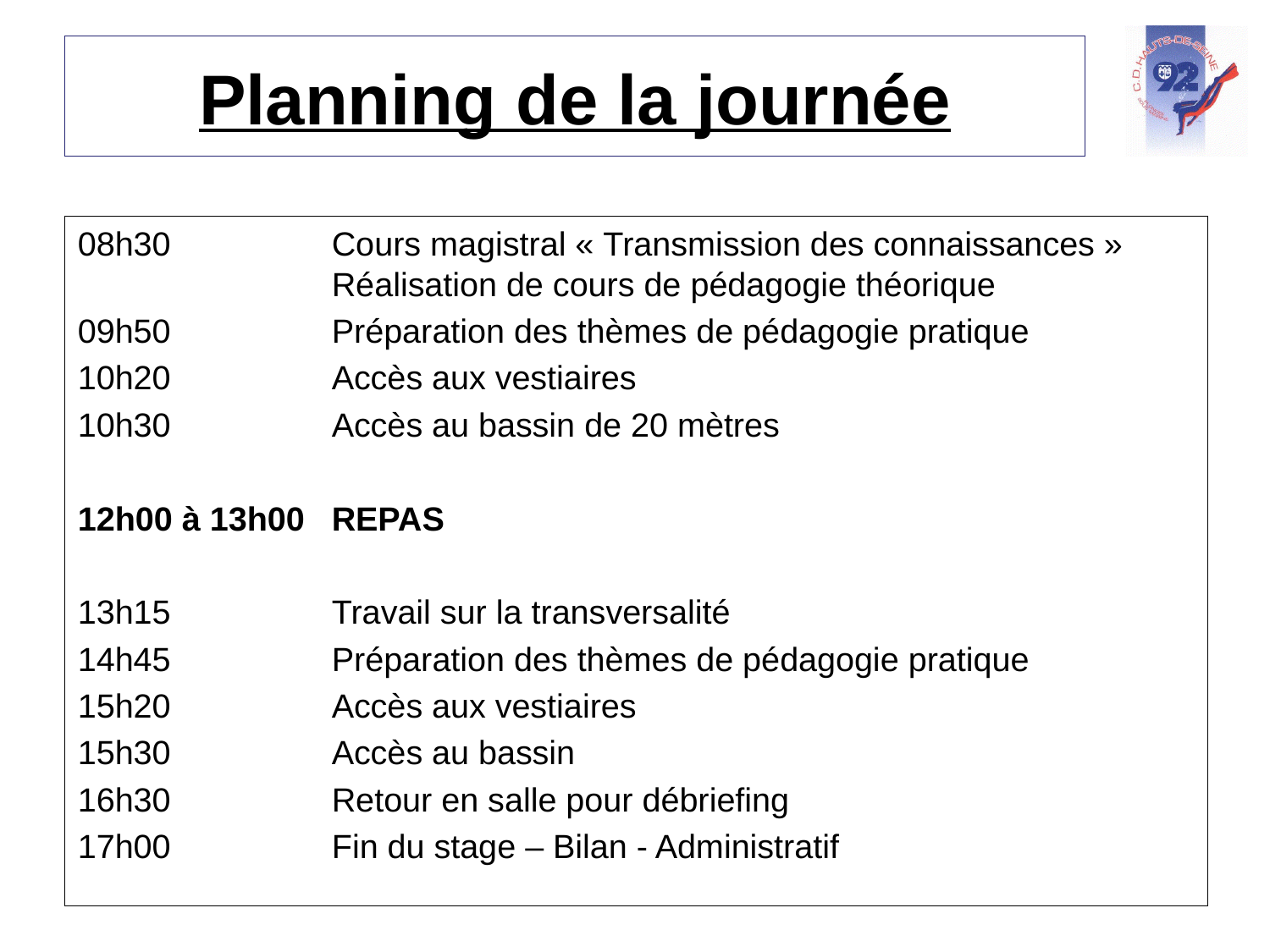

# Planning de la journée
08h30		Cours magistral « Transmission des connaissances » 		Réalisation de cours de pédagogie théorique
09h50		Préparation des thèmes de pédagogie pratique
10h20		Accès aux vestiaires
10h30		Accès au bassin de 20 mètres

12h00 à 13h00	REPAS

13h15		Travail sur la transversalité
14h45		Préparation des thèmes de pédagogie pratique
15h20		Accès aux vestiaires
15h30		Accès au bassin
16h30		Retour en salle pour débriefing
17h00		Fin du stage – Bilan - Administratif